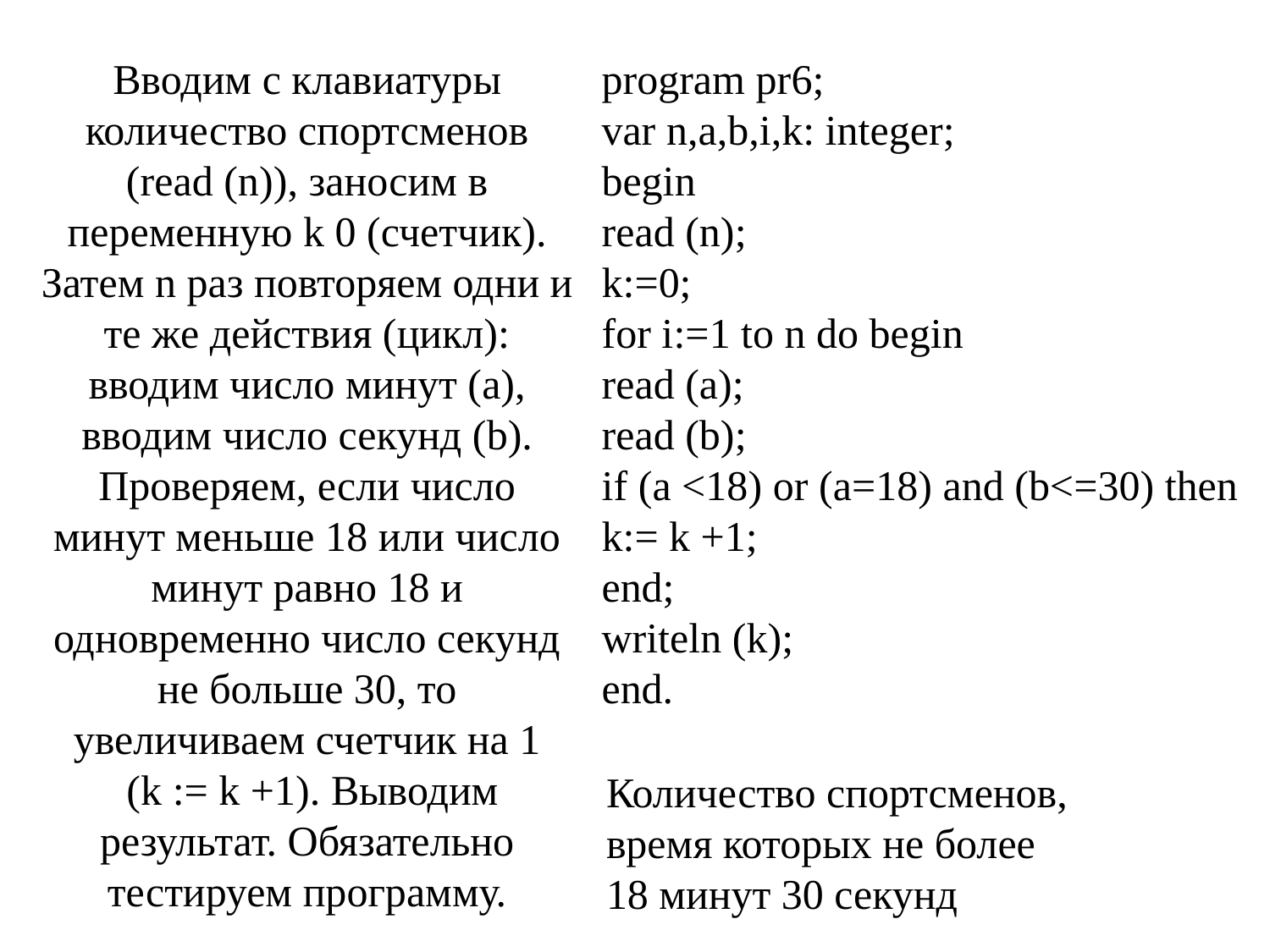

Вводим с клавиатуры количество спортсменов (read (n)), заносим в переменную k 0 (счетчик). Затем n раз повторяем одни и те же действия (цикл): вводим число минут (a), вводим число секунд (b). Проверяем, если число минут меньше 18 или число минут равно 18 и одновременно число секунд не больше 30, то увеличиваем счетчик на 1
 (k := k +1). Выводим результат. Обязательно тестируем программу.
program pr6;
var n,a,b,i,k: integer;
begin
read (n);
k:=0;
for i:=1 to n do begin
read (a);
read (b);
if (a <18) or (a=18) and (b<=30) then
k:= k +1;
end;
writeln (k);
end.
Количество спортсменов,
время которых не более
18 минут 30 секунд